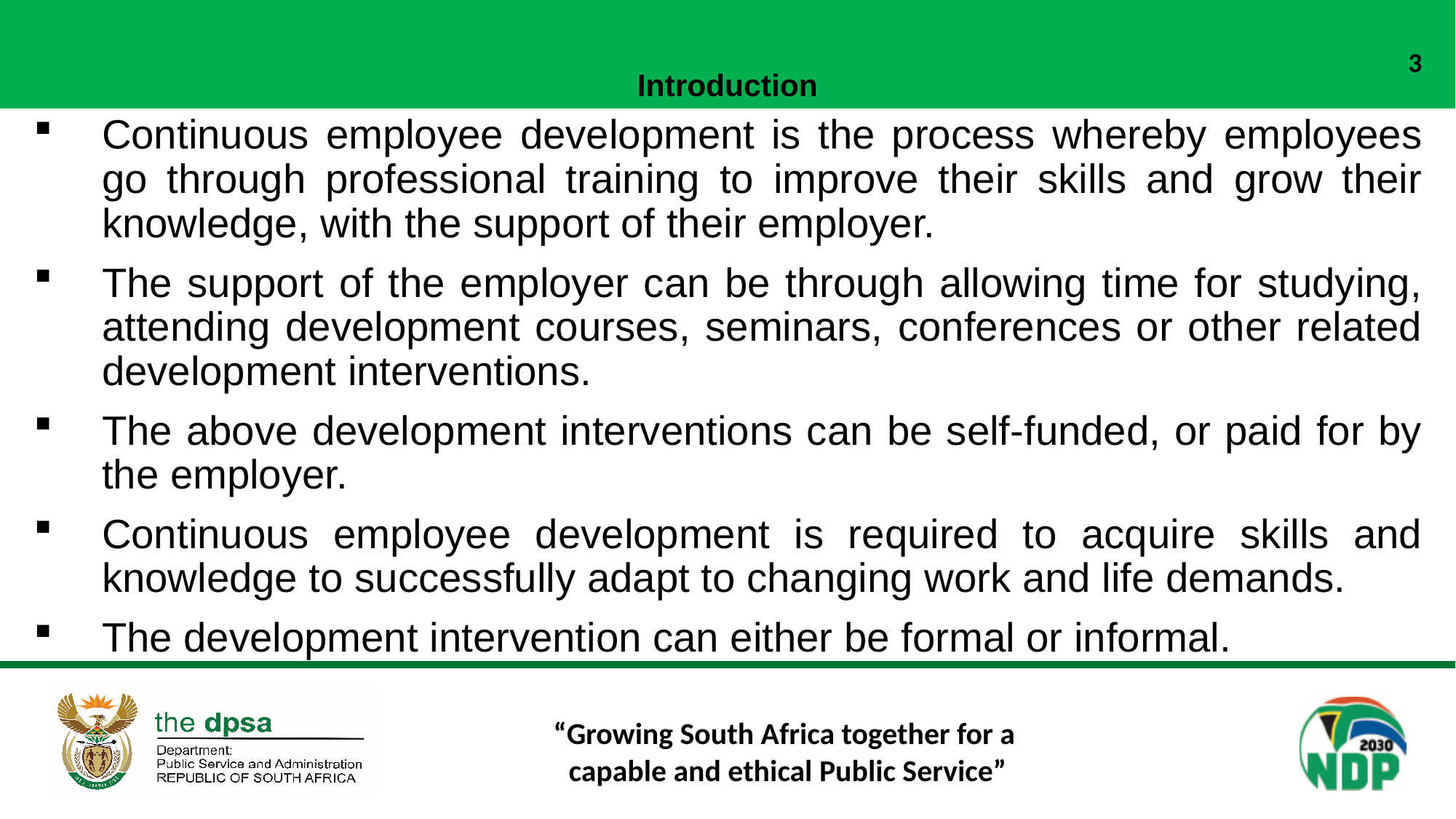

# Introduction
3
Continuous employee development is the process whereby employees go through professional training to improve their skills and grow their knowledge, with the support of their employer.
The support of the employer can be through allowing time for studying, attending development courses, seminars, conferences or other related development interventions.
The above development interventions can be self-funded, or paid for by the employer.
Continuous employee development is required to acquire skills and knowledge to successfully adapt to changing work and life demands.
The development intervention can either be formal or informal.